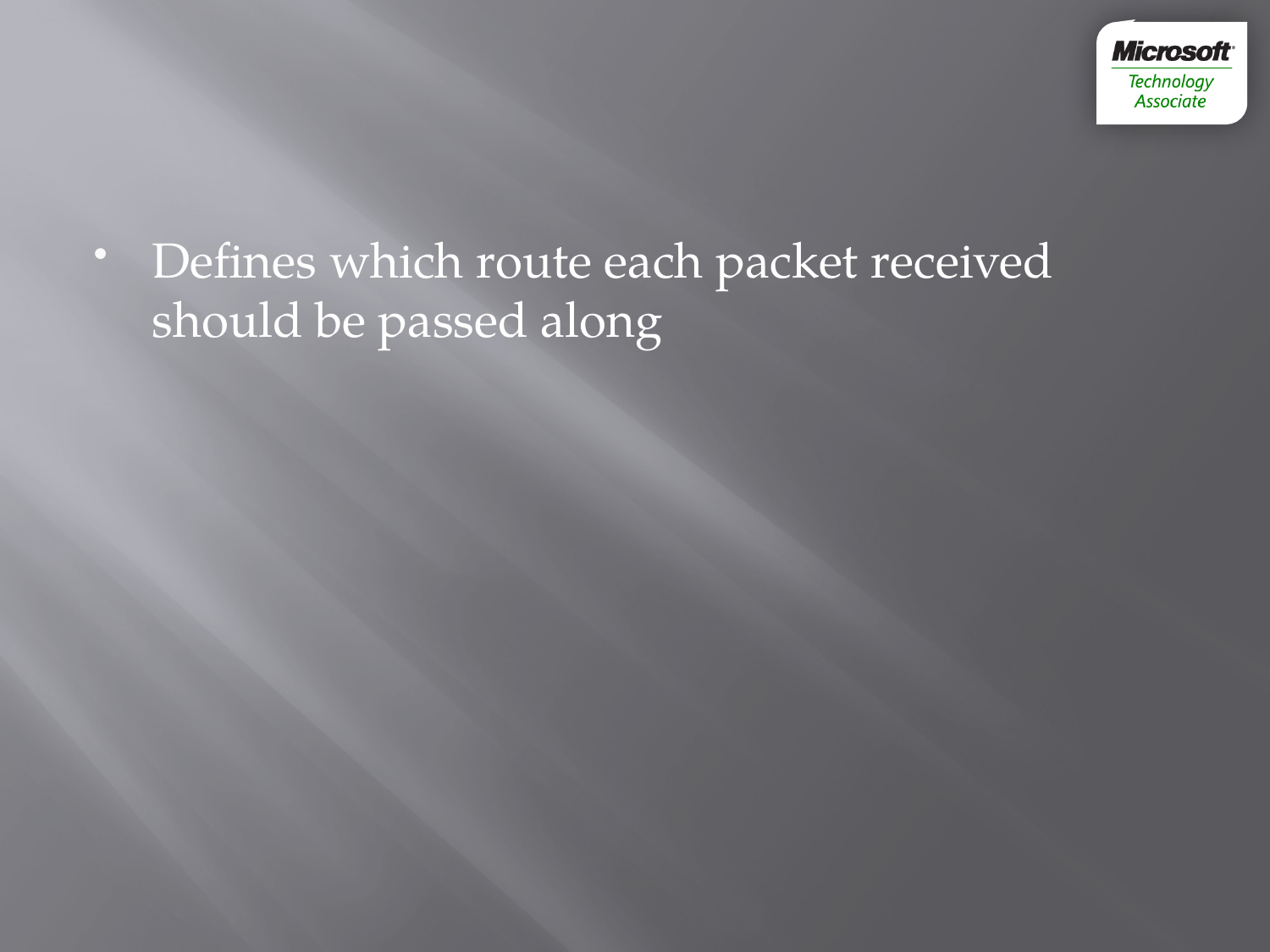

#
Defines which route each packet received should be passed along